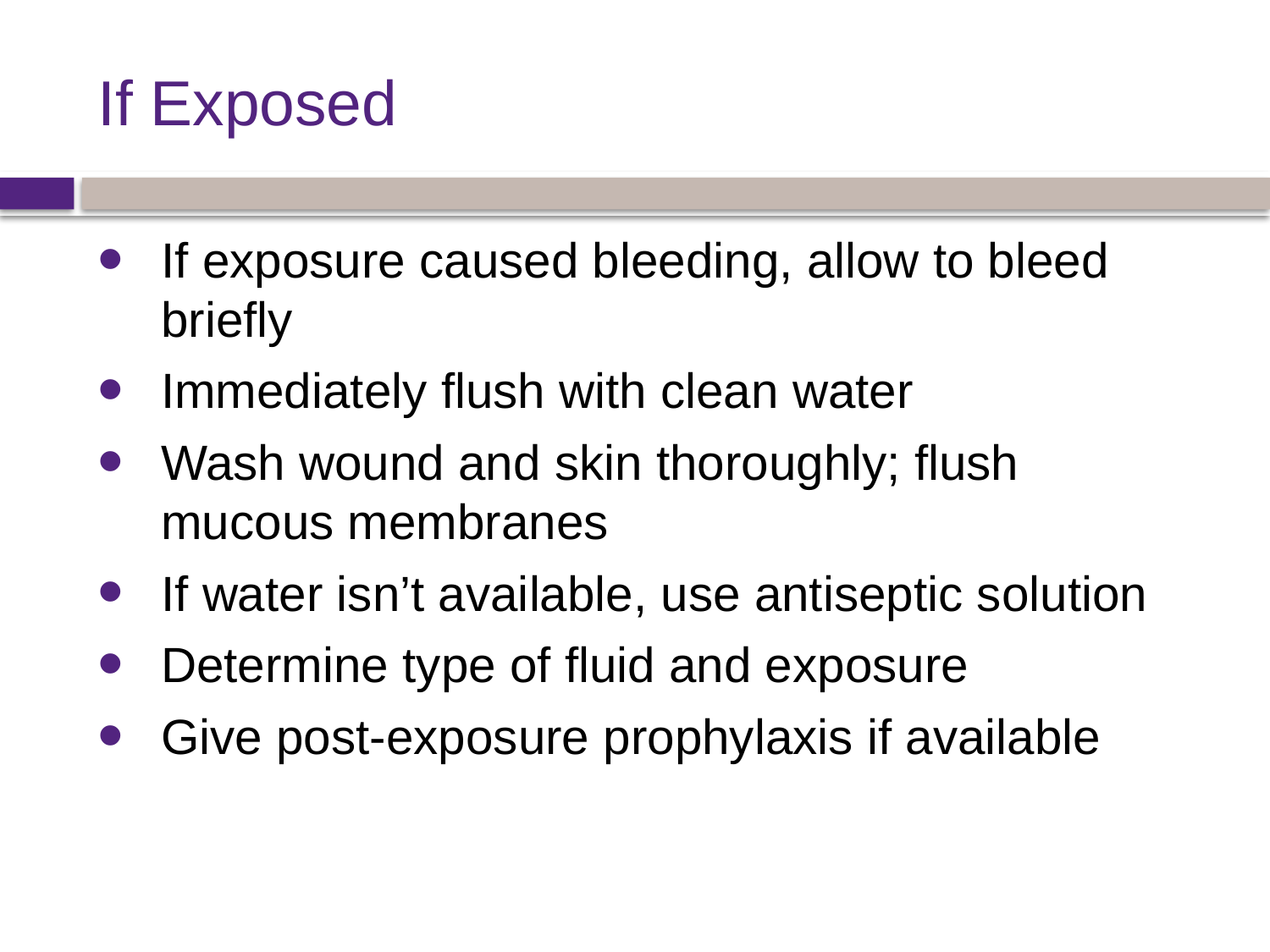

# If Exposed
If exposure caused bleeding, allow to bleed briefly
Immediately flush with clean water
Wash wound and skin thoroughly; flush mucous membranes
If water isn’t available, use antiseptic solution
Determine type of fluid and exposure
Give post-exposure prophylaxis if available